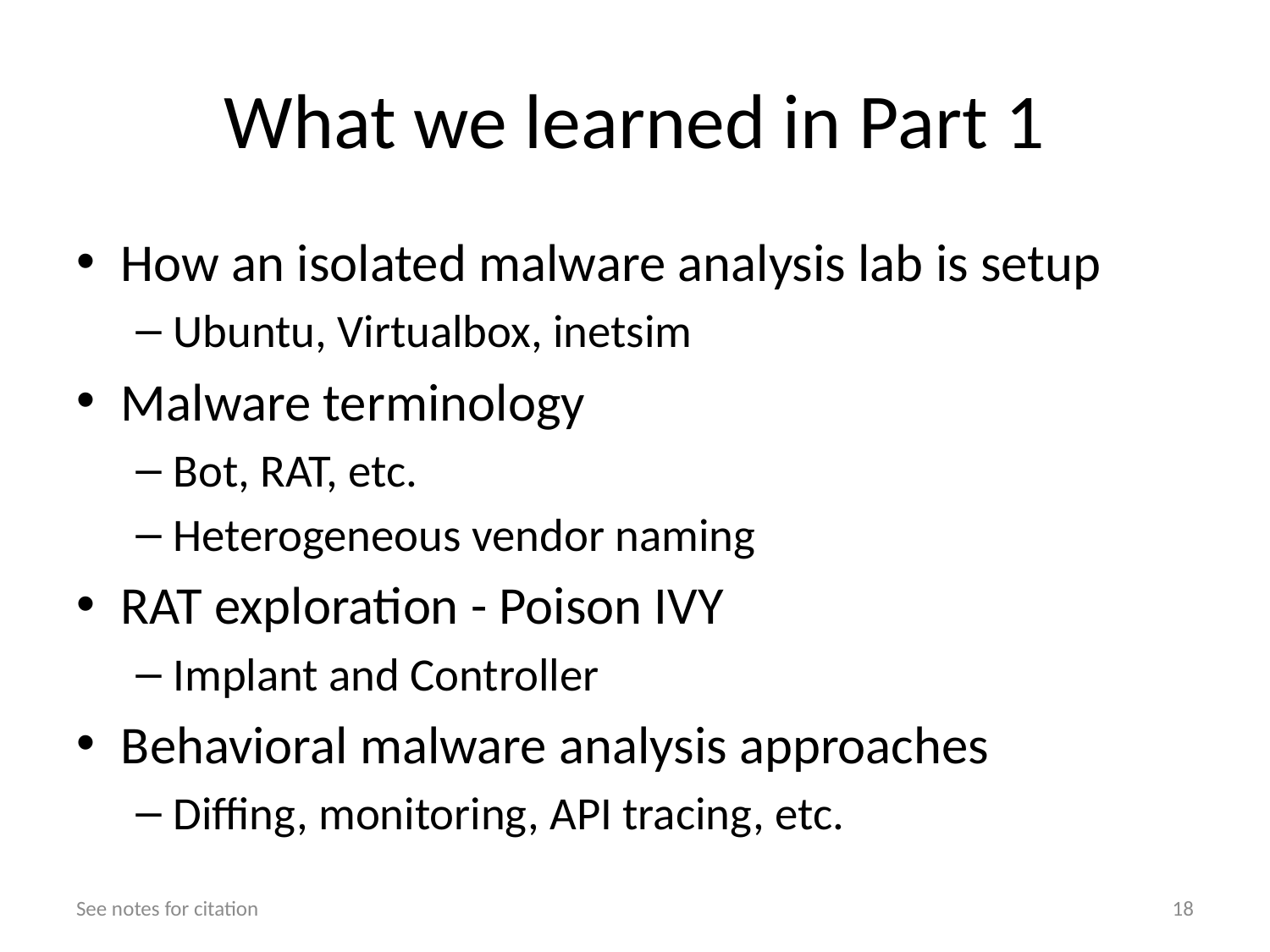

# What we learned in Part 1
How an isolated malware analysis lab is setup
Ubuntu, Virtualbox, inetsim
Malware terminology
Bot, RAT, etc.
Heterogeneous vendor naming
RAT exploration - Poison IVY
Implant and Controller
Behavioral malware analysis approaches
Diffing, monitoring, API tracing, etc.
See notes for citation
18